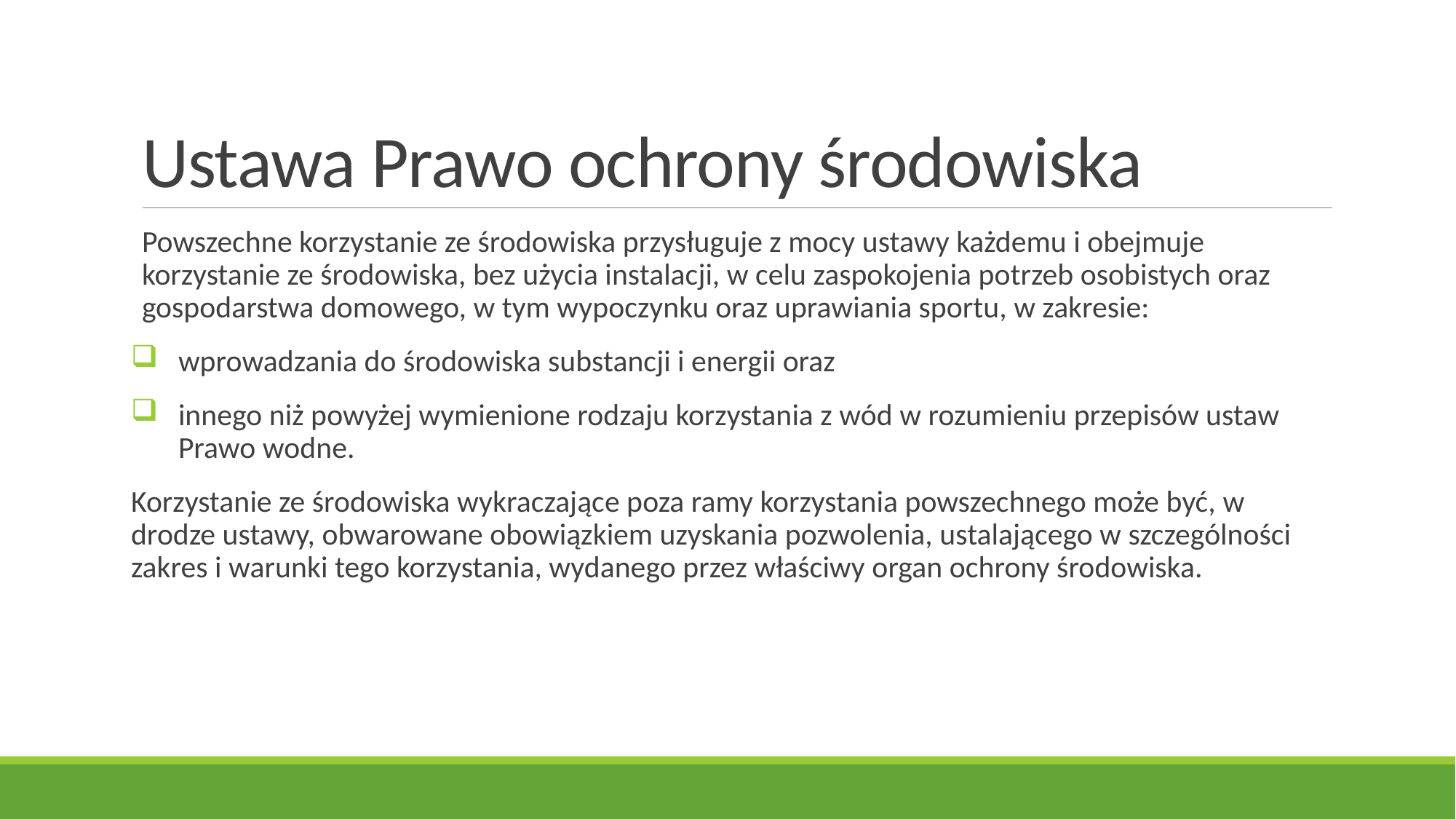

# Ustawa Prawo ochrony środowiska
Powszechne korzystanie ze środowiska przysługuje z mocy ustawy każdemu i obejmuje korzystanie ze środowiska, bez użycia instalacji, w celu zaspokojenia potrzeb osobistych oraz gospodarstwa domowego, w tym wypoczynku oraz uprawiania sportu, w zakresie:
wprowadzania do środowiska substancji i energii oraz
innego niż powyżej wymienione rodzaju korzystania z wód w rozumieniu przepisów ustaw Prawo wodne.
Korzystanie ze środowiska wykraczające poza ramy korzystania powszechnego może być, w drodze ustawy, obwarowane obowiązkiem uzyskania pozwolenia, ustalającego w szczególności zakres i warunki tego korzystania, wydanego przez właściwy organ ochrony środowiska.